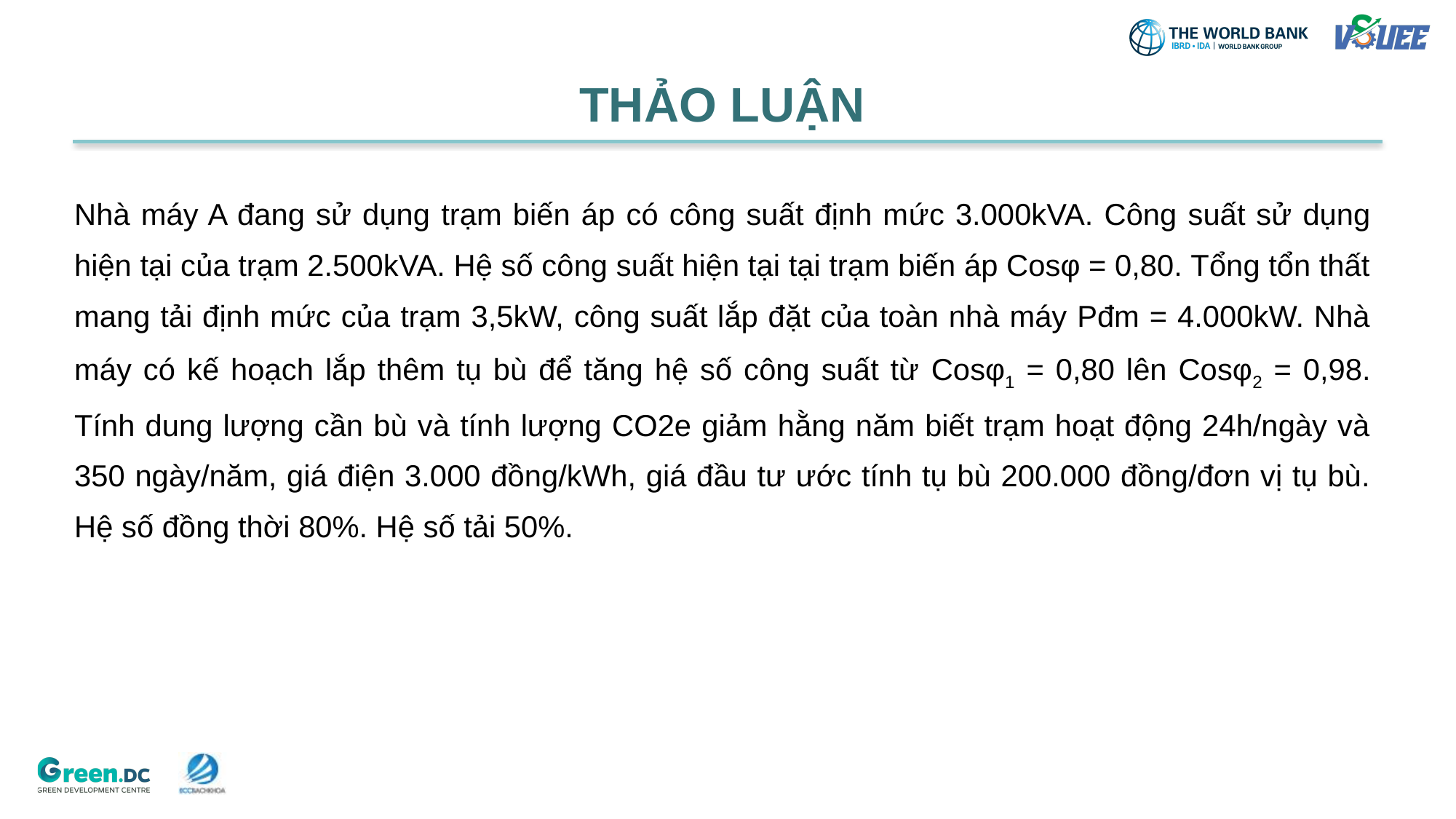

THẢO LUẬN
Nhà máy A đang sử dụng trạm biến áp có công suất định mức 3.000kVA. Công suất sử dụng hiện tại của trạm 2.500kVA. Hệ số công suất hiện tại tại trạm biến áp Cosφ = 0,80. Tổng tổn thất mang tải định mức của trạm 3,5kW, công suất lắp đặt của toàn nhà máy Pđm = 4.000kW. Nhà máy có kế hoạch lắp thêm tụ bù để tăng hệ số công suất từ Cosφ1 = 0,80 lên Cosφ2 = 0,98. Tính dung lượng cần bù và tính lượng CO2e giảm hằng năm biết trạm hoạt động 24h/ngày và 350 ngày/năm, giá điện 3.000 đồng/kWh, giá đầu tư ước tính tụ bù 200.000 đồng/đơn vị tụ bù. Hệ số đồng thời 80%. Hệ số tải 50%.